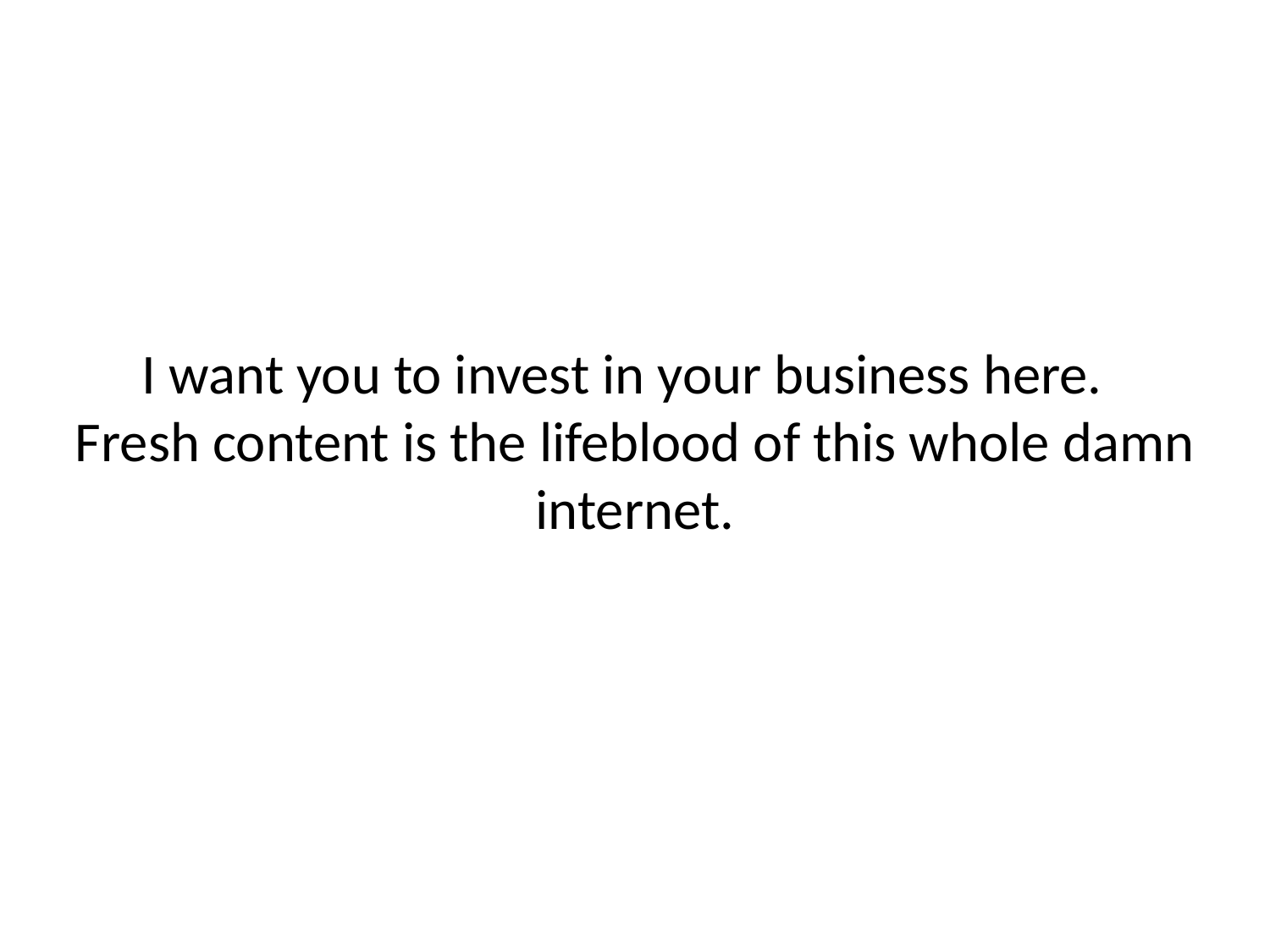

# I want you to invest in your business here. Fresh content is the lifeblood of this whole damn internet.